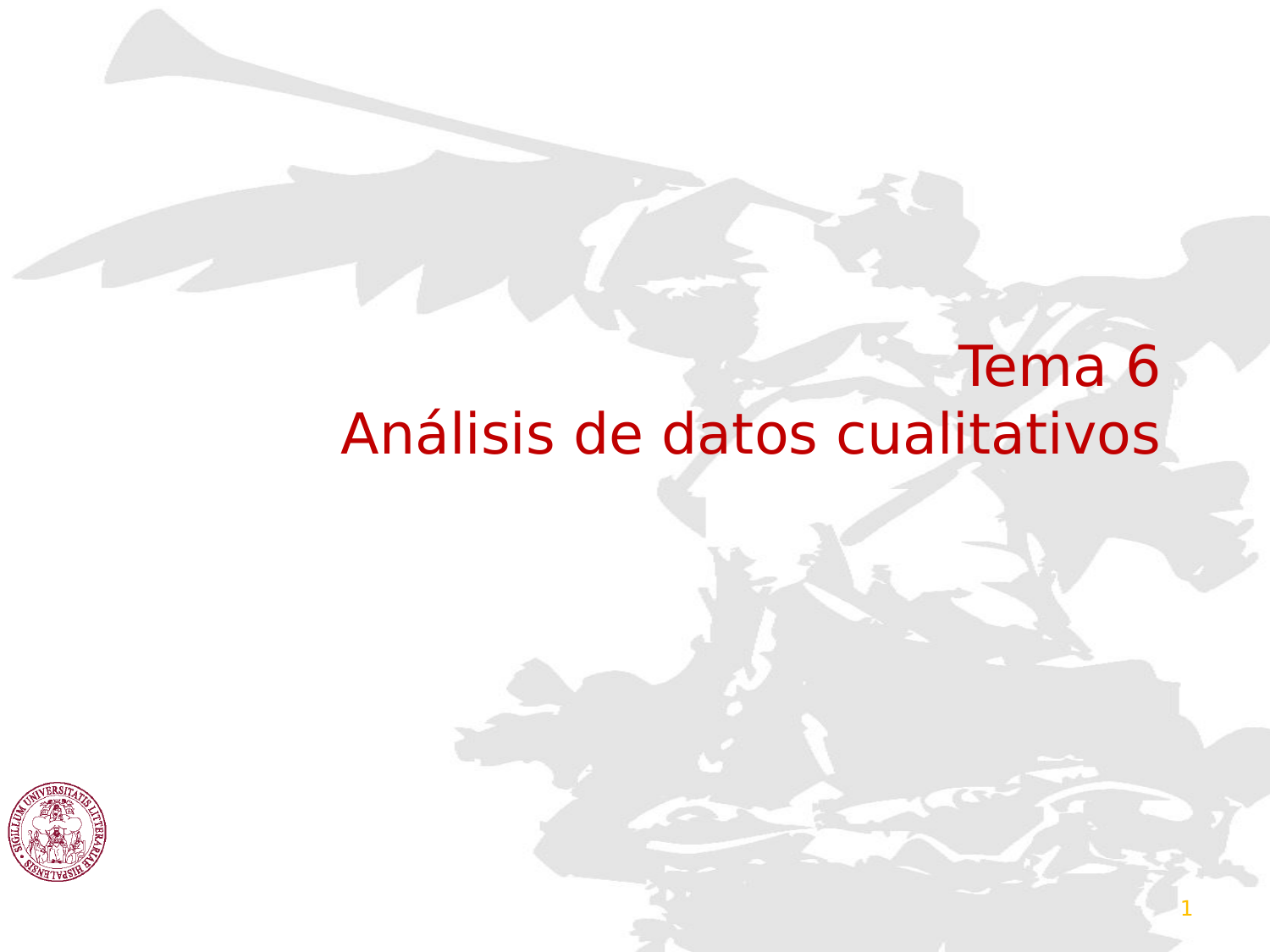

# Tema 6 Análisis de datos cualitativos
1